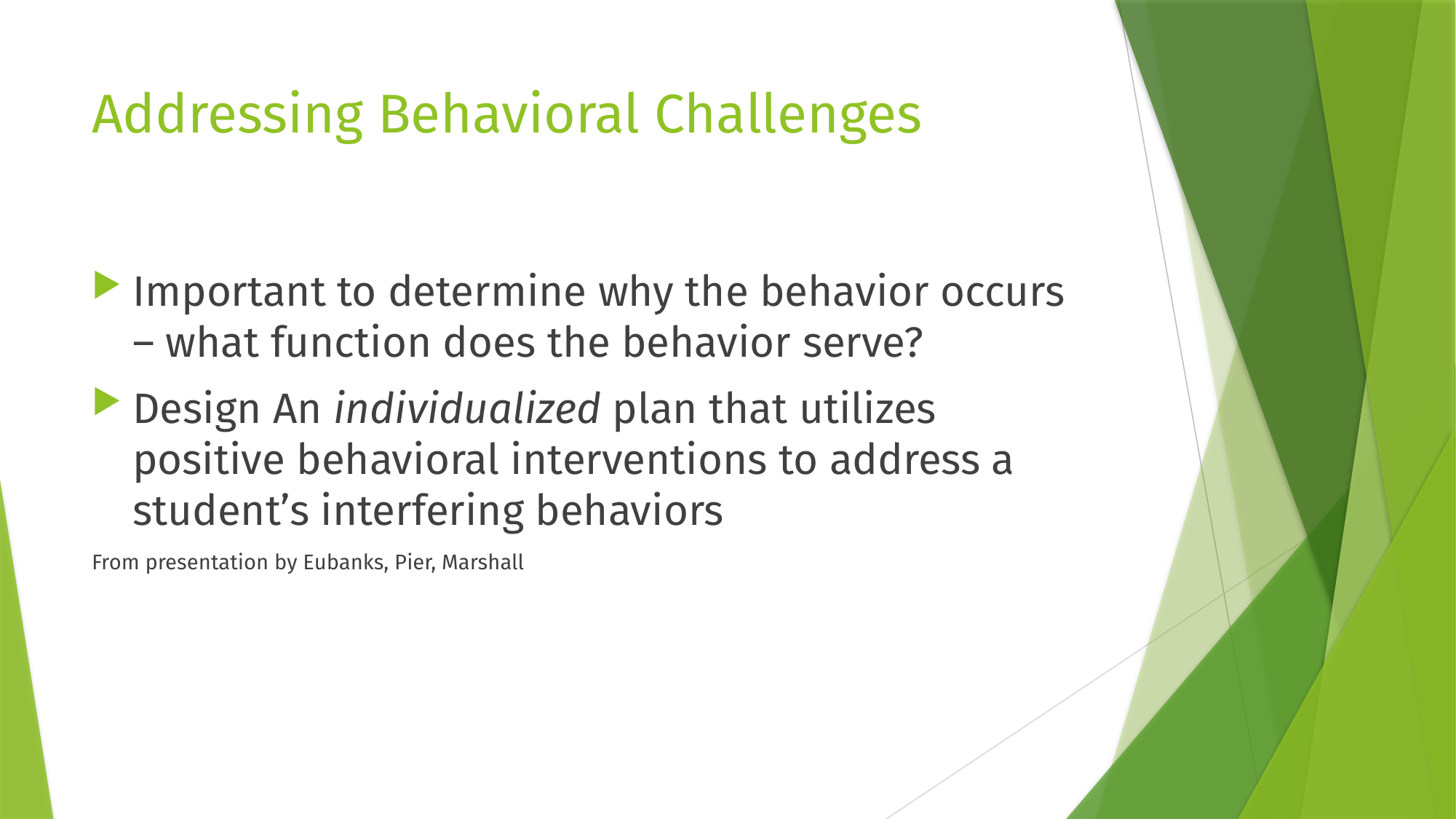

# Addressing Behavioral Challenges
Important to determine why the behavior occurs – what function does the behavior serve?
Design An individualized plan that utilizes positive behavioral interventions to address a student’s interfering behaviors
From presentation by Eubanks, Pier, Marshall